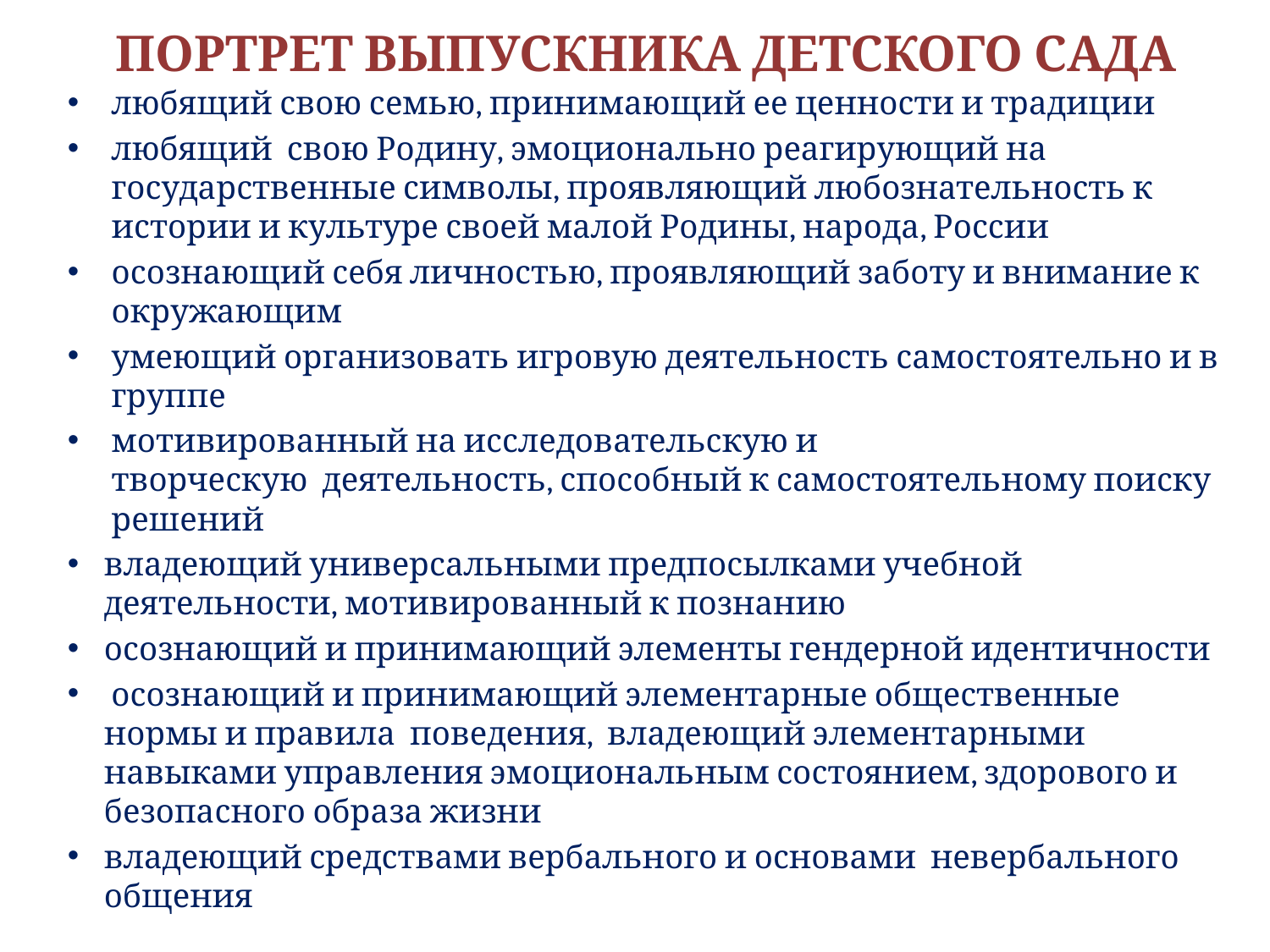

ПОРТРЕТ ВЫПУСКНИКА ДЕТСКОГО САДА
любящий свою семью, принимающий ее ценности и традиции
любящий  свою Родину, эмоционально реагирующий на государственные символы, проявляющий любознательность к истории и культуре своей малой Родины, народа, России
осознающий себя личностью, проявляющий заботу и внимание к окружающим
умеющий организовать игровую деятельность самостоятельно и в группе
мотивированный на исследовательскую и творческую  деятельность, способный к самостоятельному поиску решений
владеющий универсальными предпосылками учебной деятельности, мотивированный к познанию
осознающий и принимающий элементы гендерной идентичности
 осознающий и принимающий элементарные общественные нормы и правила  поведения,  владеющий элементарными навыками управления эмоциональным состоянием, здорового и безопасного образа жизни
владеющий средствами вербального и основами  невербального общения